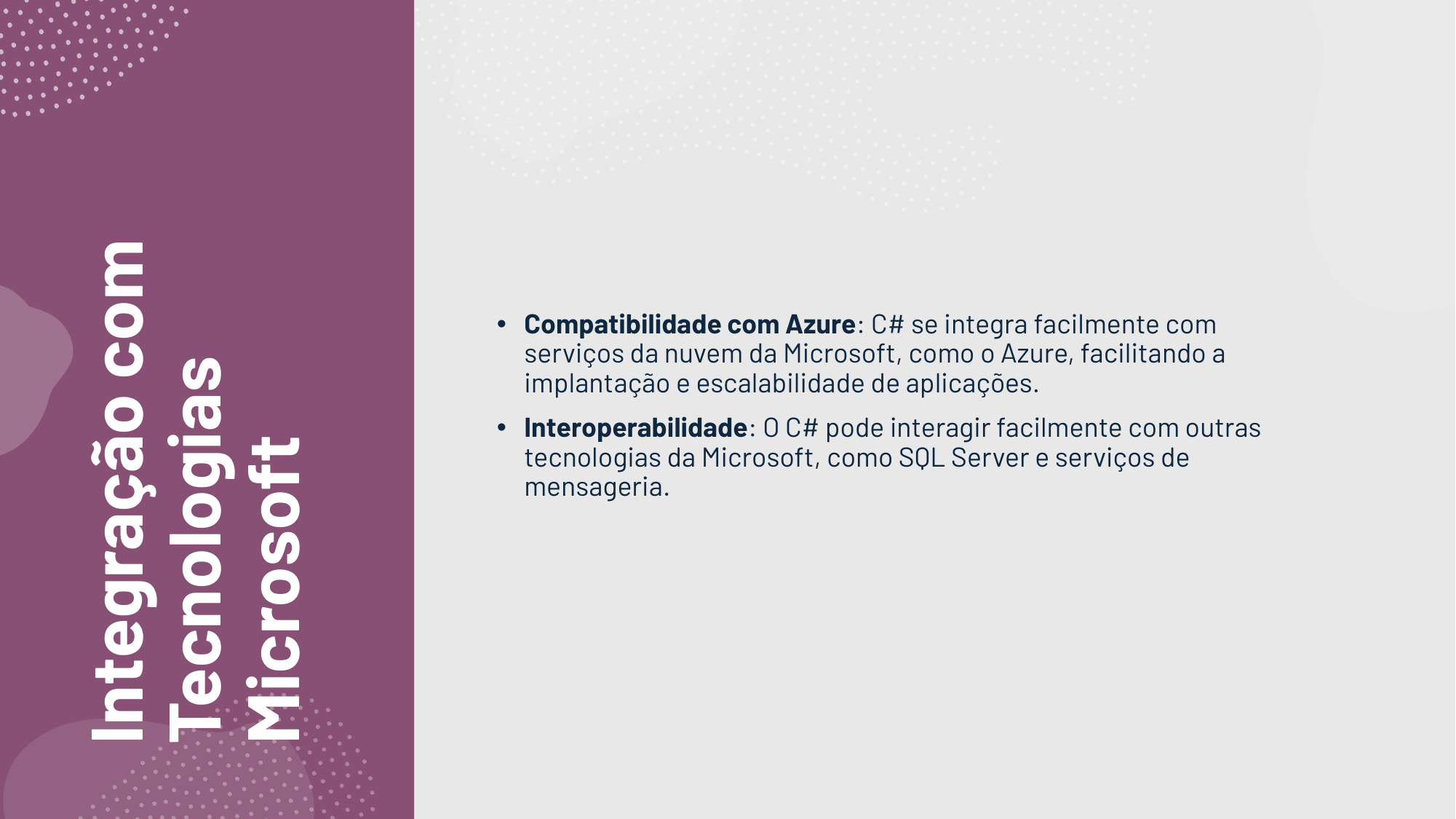

Compatibilidade com Azure: C# se integra facilmente com serviços da nuvem da Microsoft, como o Azure, facilitando a implantação e escalabilidade de aplicações.
Interoperabilidade: O C# pode interagir facilmente com outras tecnologias da Microsoft, como SQL Server e serviços de mensageria.
# Integração com Tecnologias Microsoft